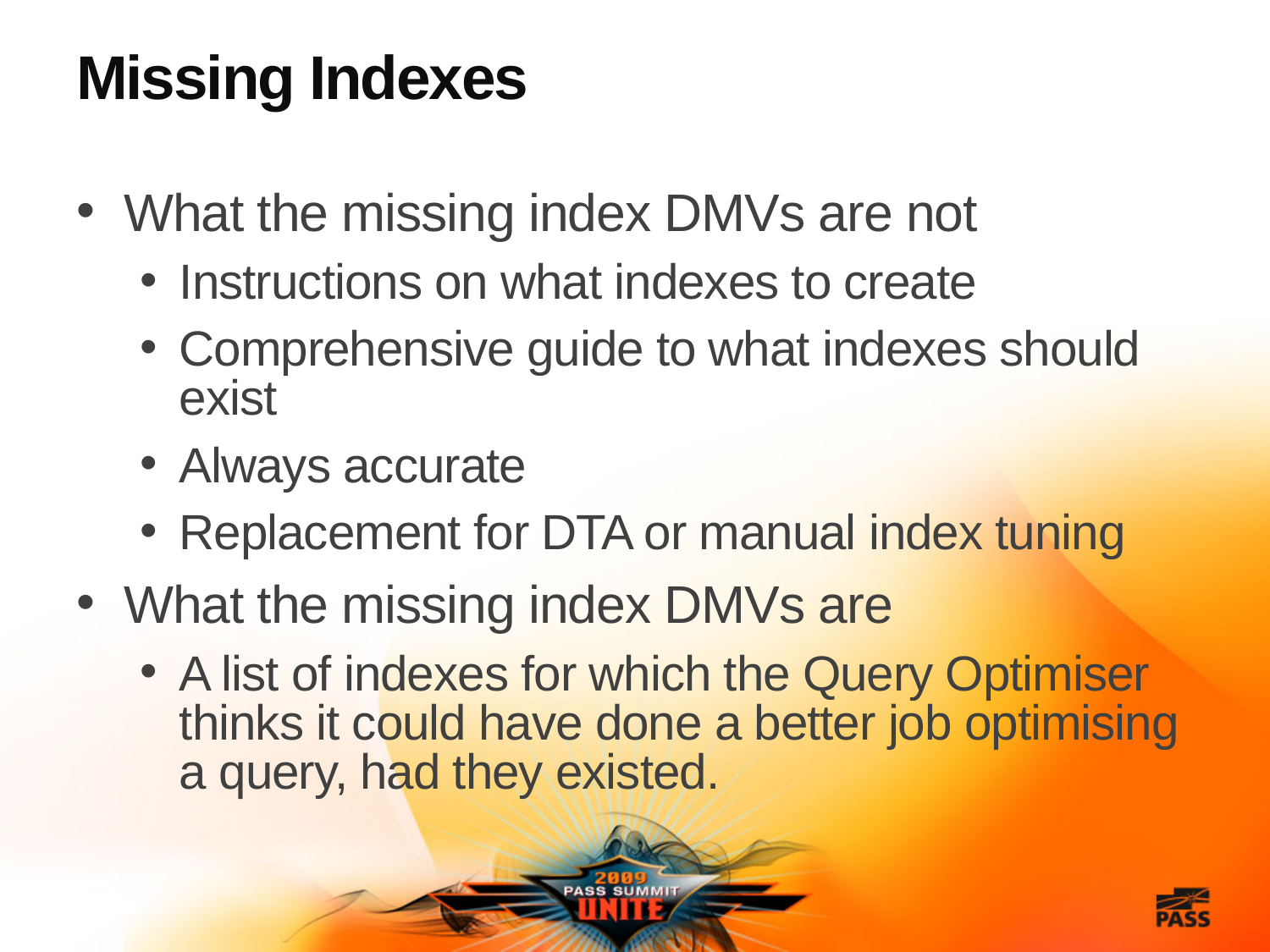

# Missing Indexes
What the missing index DMVs are not
Instructions on what indexes to create
Comprehensive guide to what indexes should exist
Always accurate
Replacement for DTA or manual index tuning
What the missing index DMVs are
A list of indexes for which the Query Optimiser thinks it could have done a better job optimising a query, had they existed.